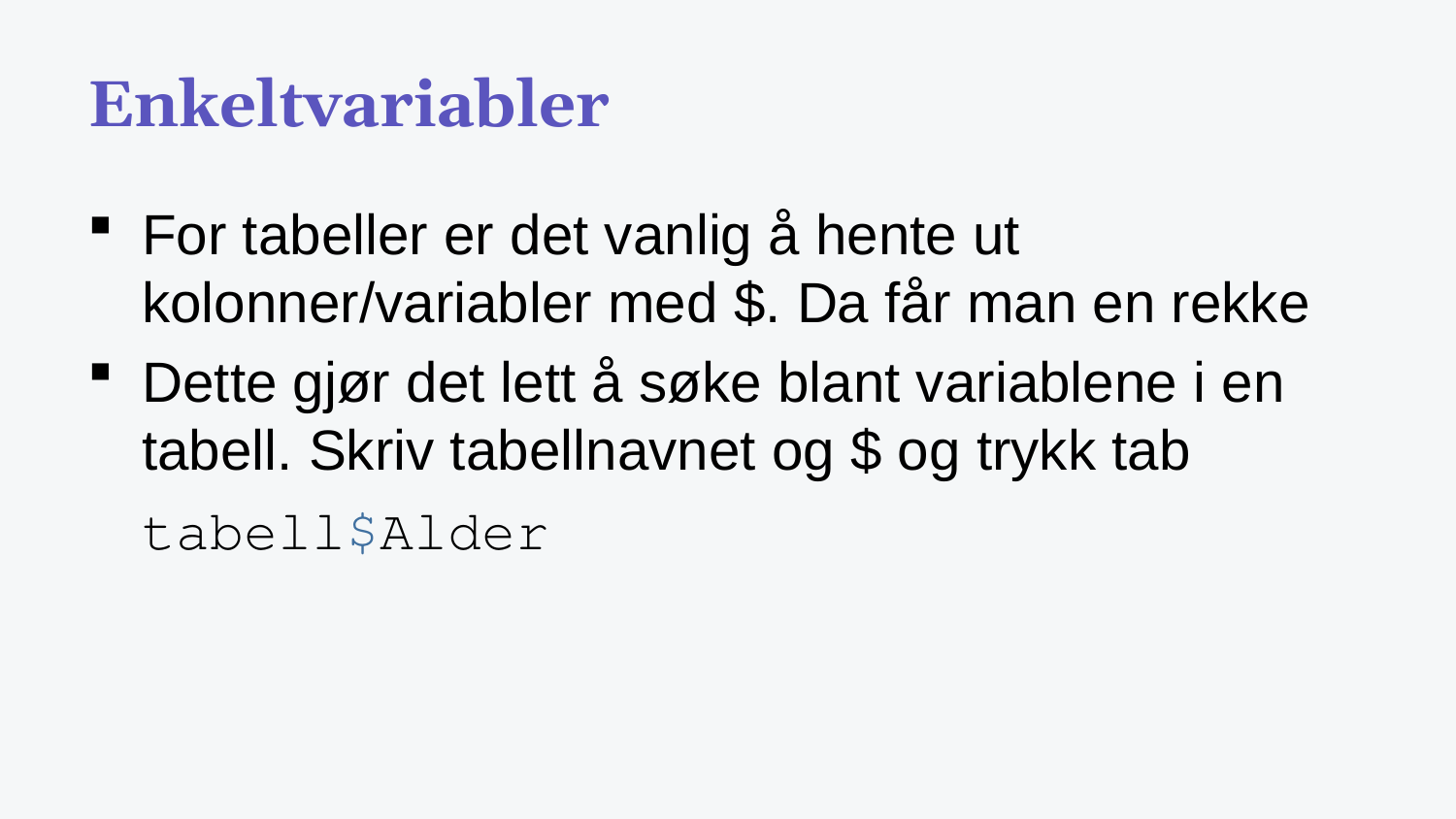

# Enkeltvariabler
For tabeller er det vanlig å hente ut kolonner/variabler med $. Da får man en rekke
Dette gjør det lett å søke blant variablene i en tabell. Skriv tabellnavnet og $ og trykk tab
tabell$Alder